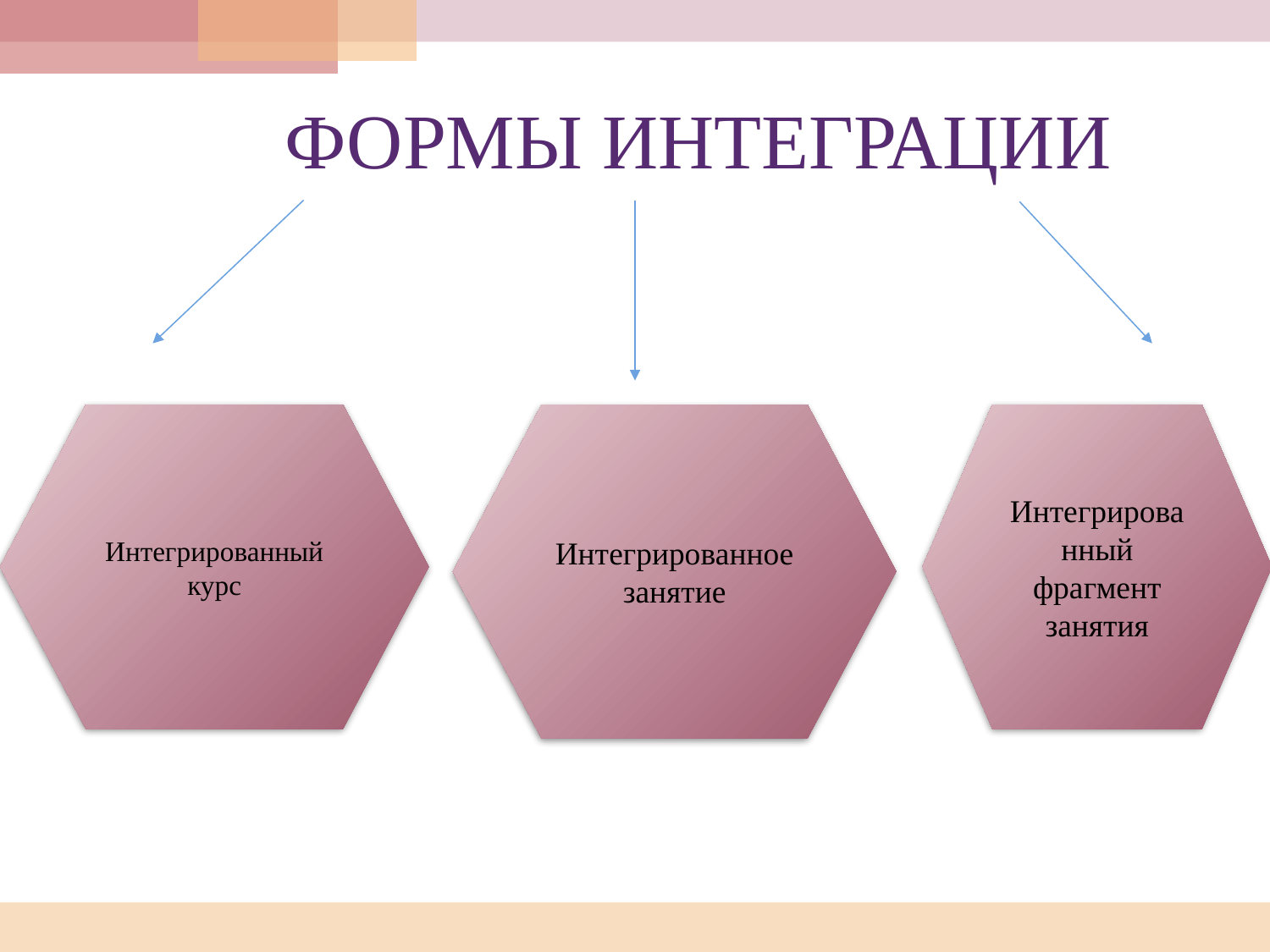

# ФОРМЫ ИНТЕГРАЦИИ
Интегрированный курс
Интегрированное занятие
Интегрированный фрагмент занятия